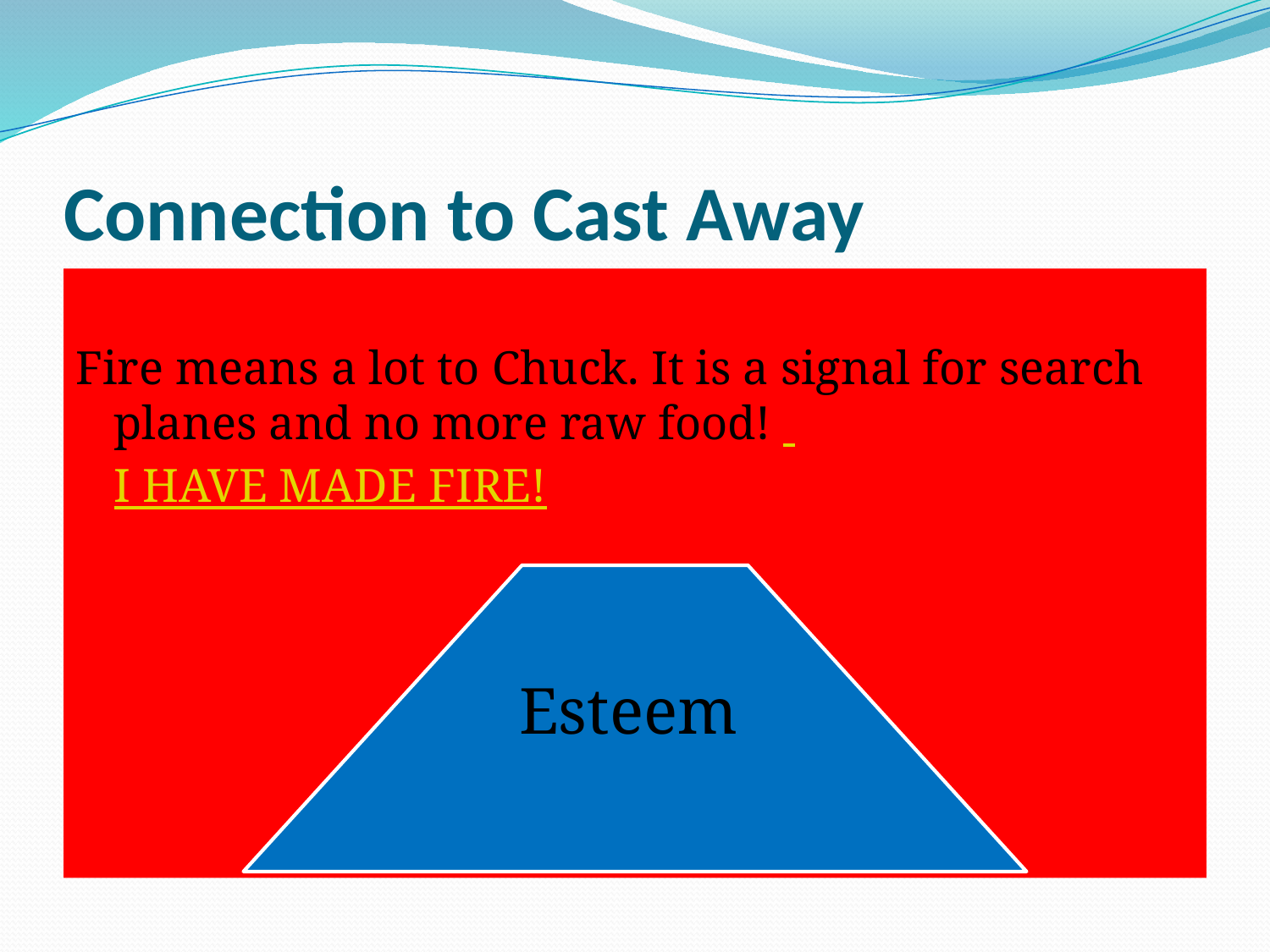

# Connection to Cast Away

Fire means a lot to Chuck. It is a signal for search planes and no more raw food!  I HAVE MADE FIRE!
Esteem